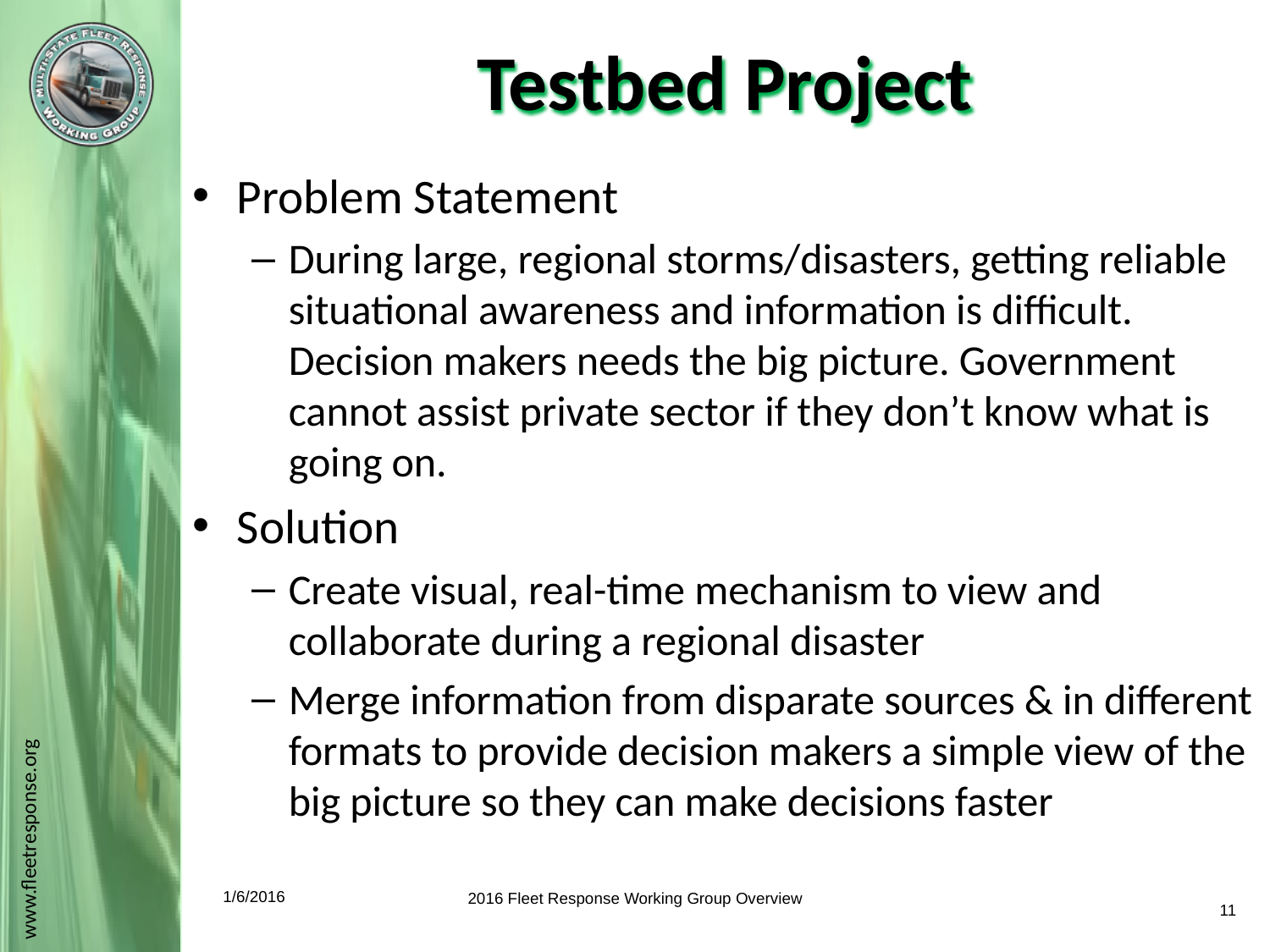

# Testbed Project
Problem Statement
During large, regional storms/disasters, getting reliable situational awareness and information is difficult. Decision makers needs the big picture. Government cannot assist private sector if they don’t know what is going on.
Solution
Create visual, real-time mechanism to view and collaborate during a regional disaster
Merge information from disparate sources & in different formats to provide decision makers a simple view of the big picture so they can make decisions faster

1/6/2016
2016 Fleet Response Working Group Overview
11